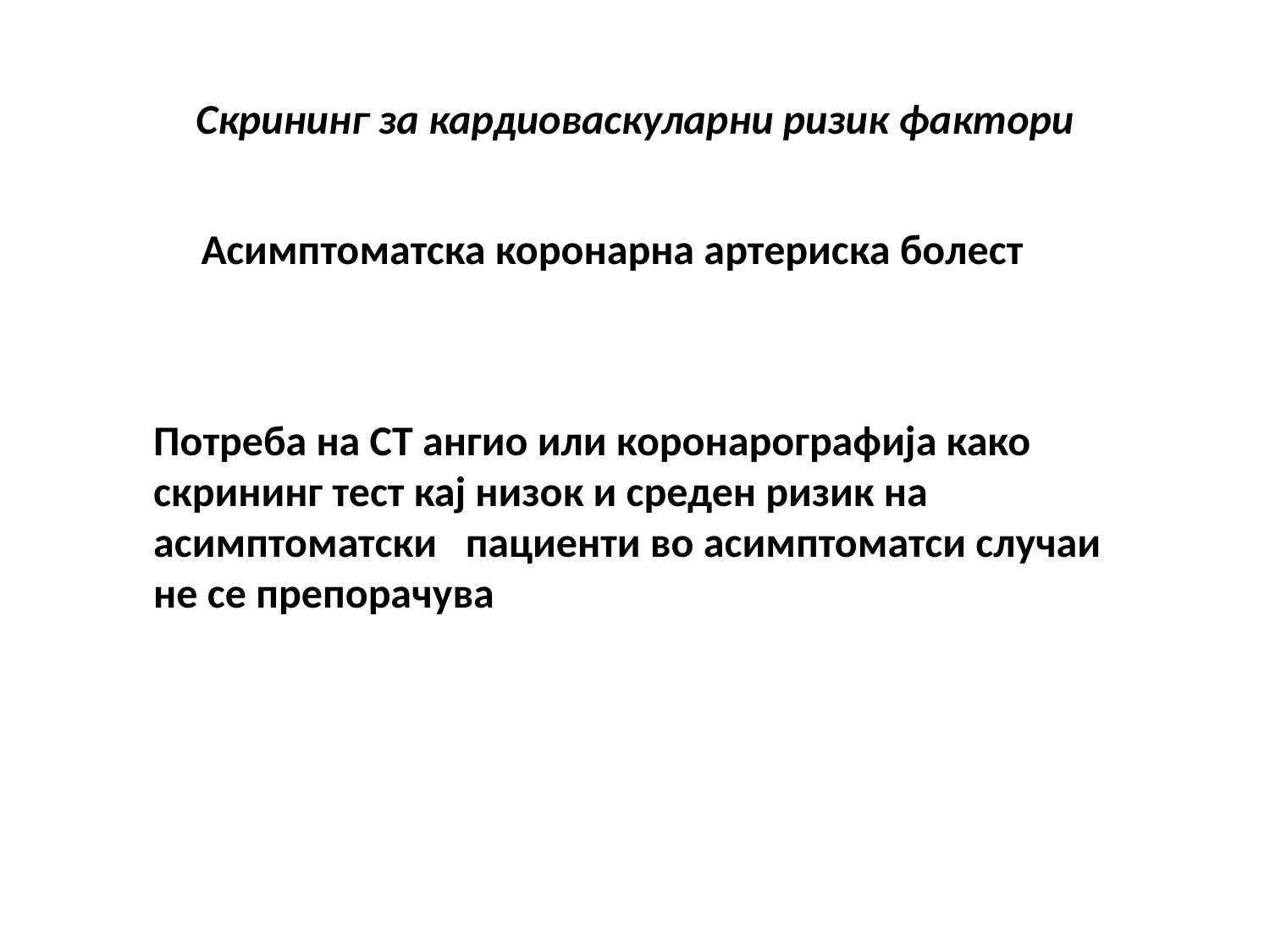

# Скрининг за кардиоваскуларни ризик фактори
Асимптоматска коронарна артериска болест
Потреба на СТ ангио или коронарографија како
скрининг тест кај низок и среден ризик на
асимптоматски   пациенти во асимптоматси случаи
не се препорачува